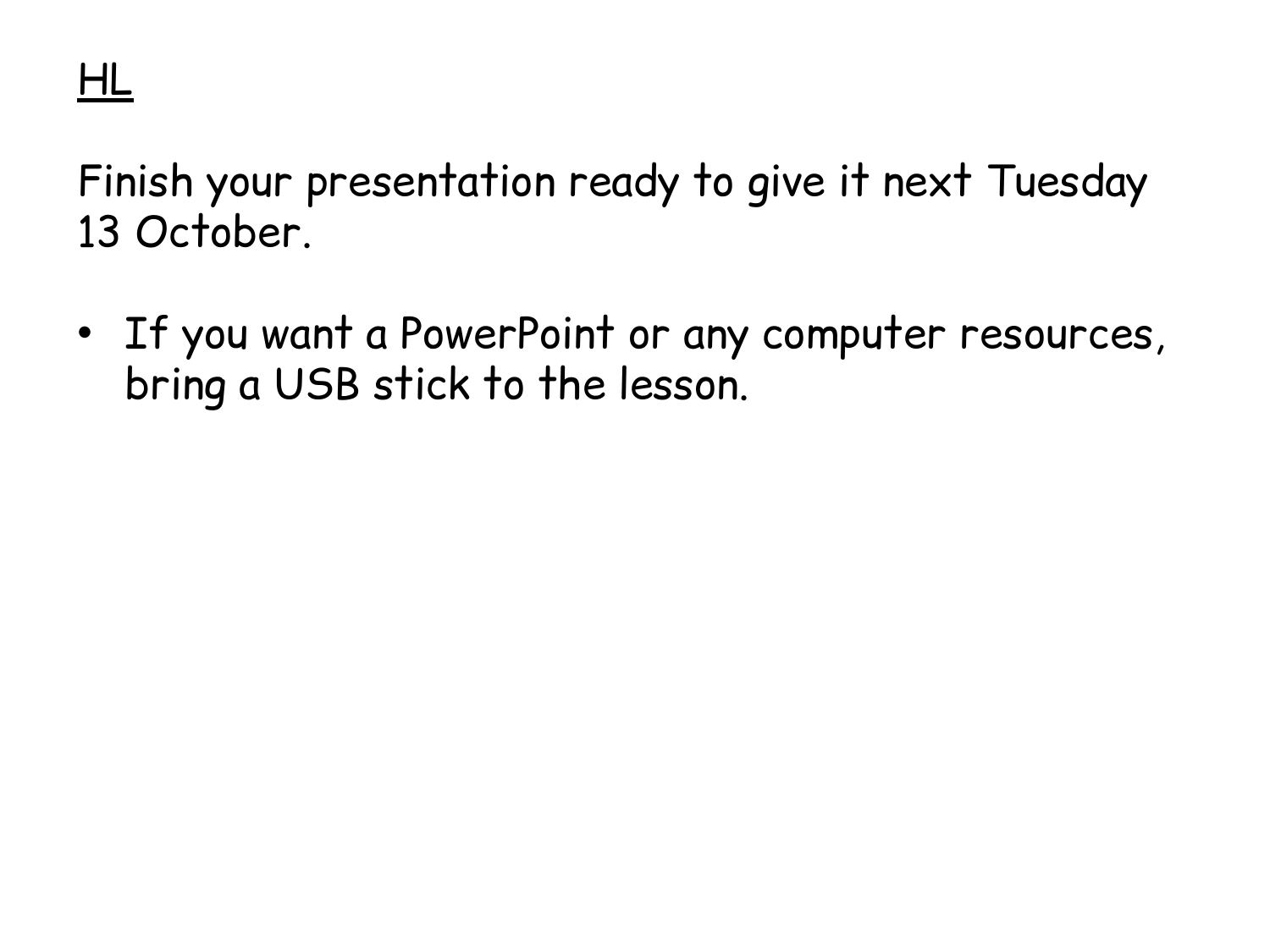

HL

Finish your presentation ready to give it next Tuesday 13 October.

If you want a PowerPoint or any computer resources, bring a USB stick to the lesson.